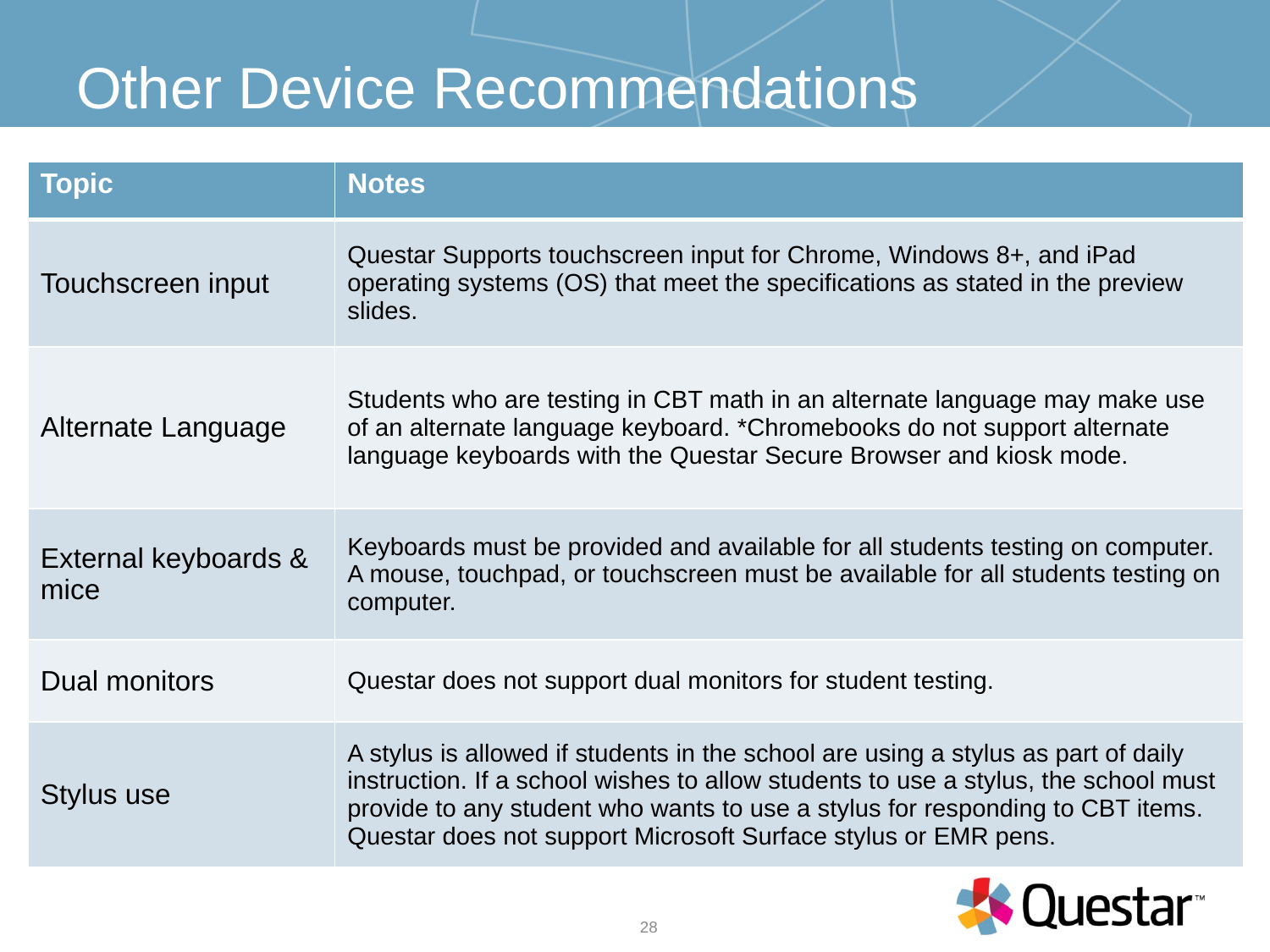

# Other Device Recommendations
| Topic | Notes |
| --- | --- |
| Touchscreen input | Questar Supports touchscreen input for Chrome, Windows 8+, and iPad operating systems (OS) that meet the specifications as stated in the preview slides. |
| Alternate Language | Students who are testing in CBT math in an alternate language may make use of an alternate language keyboard. \*Chromebooks do not support alternate language keyboards with the Questar Secure Browser and kiosk mode. |
| External keyboards & mice | Keyboards must be provided and available for all students testing on computer. A mouse, touchpad, or touchscreen must be available for all students testing on computer. |
| Dual monitors | Questar does not support dual monitors for student testing. |
| Stylus use | A stylus is allowed if students in the school are using a stylus as part of daily instruction. If a school wishes to allow students to use a stylus, the school must provide to any student who wants to use a stylus for responding to CBT items. Questar does not support Microsoft Surface stylus or EMR pens. |
28